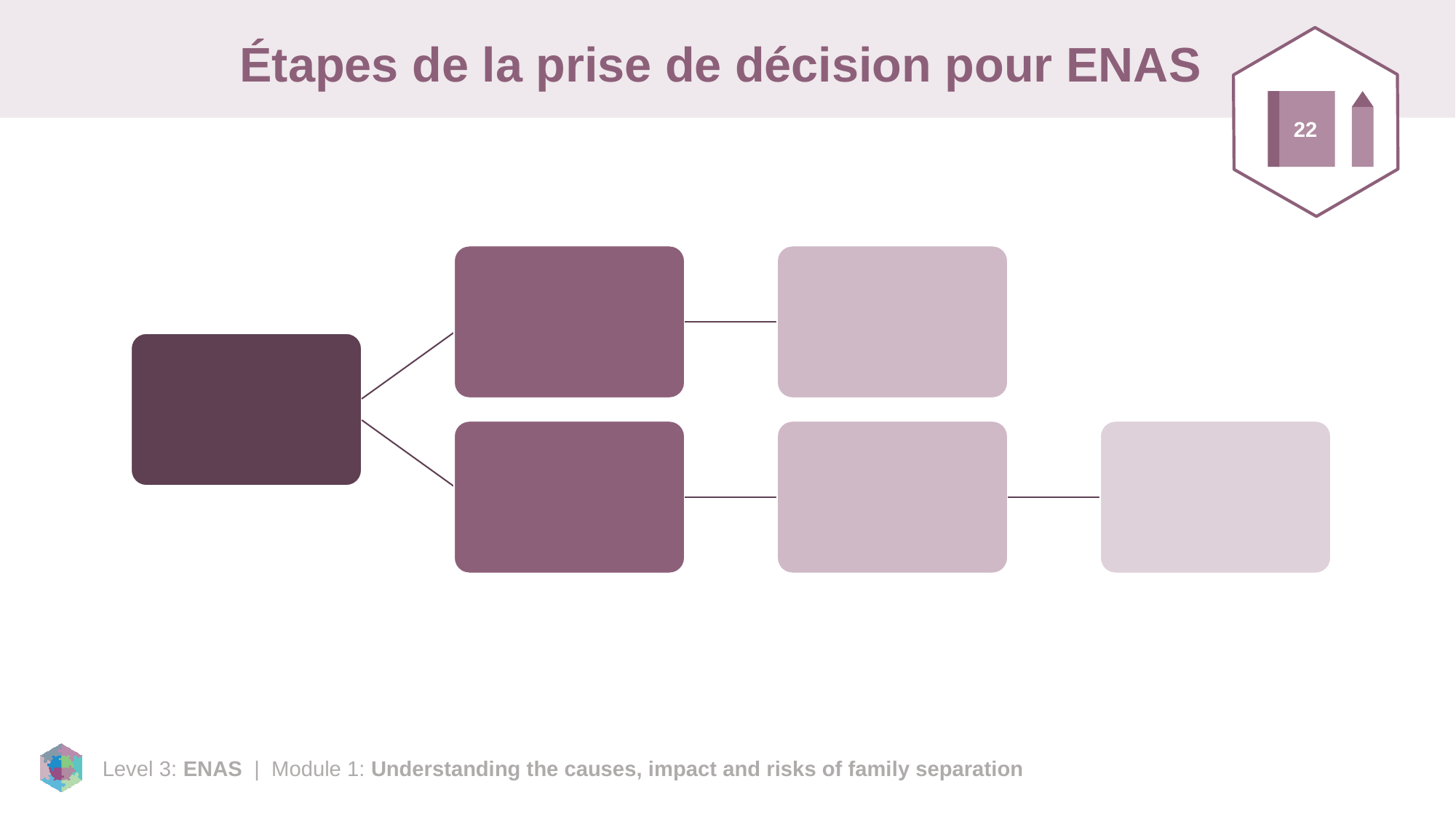

# Étapes de la prise de décision pour ENAS

22